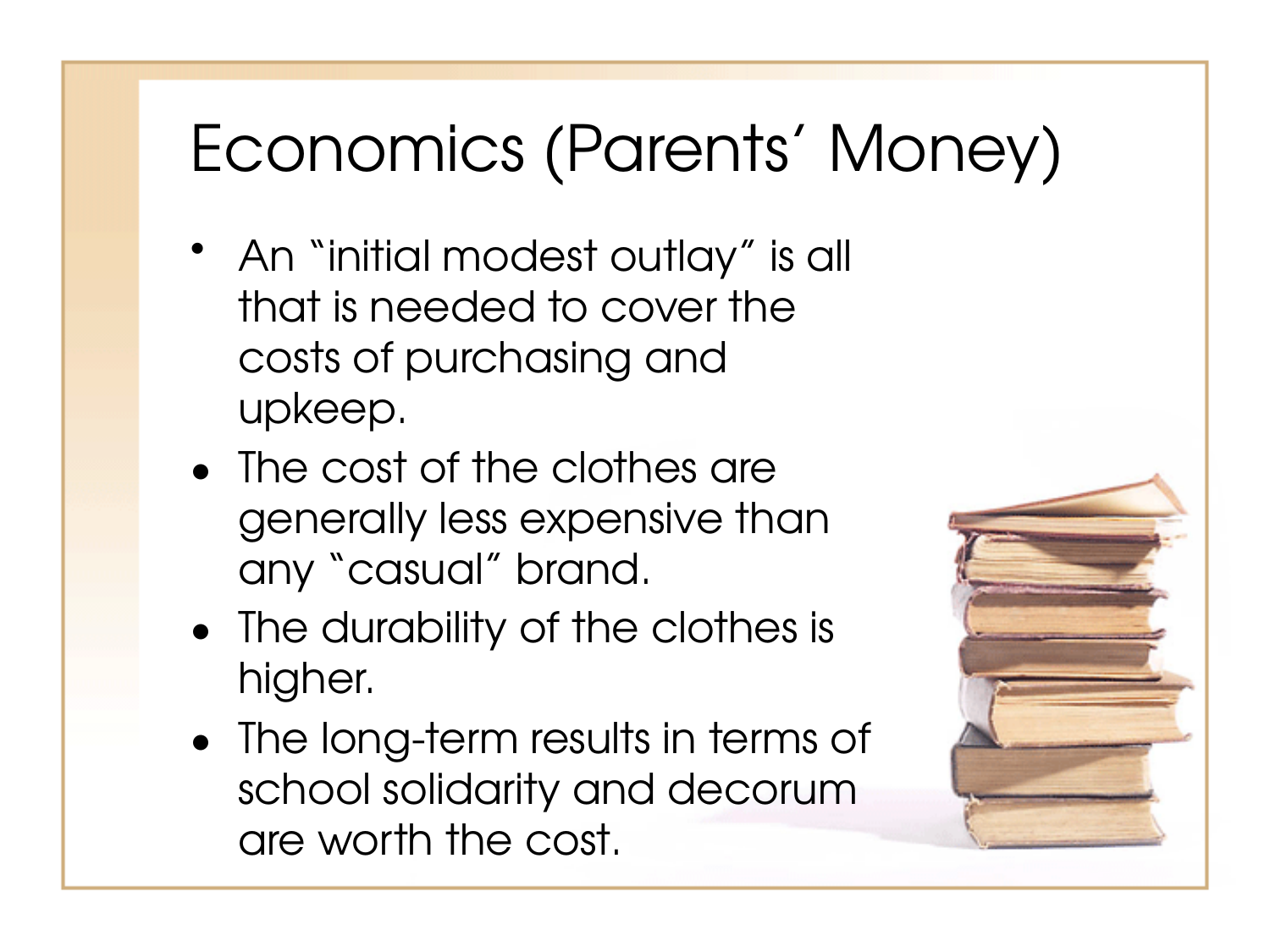

# Economics (Parents’ Money)
An “initial modest outlay” is all that is needed to cover the costs of purchasing and upkeep.
• 	The cost of the clothes are generally less expensive than any “casual” brand.
• 	The durability of the clothes is higher.
• 	The long-term results in terms of school solidarity and decorum are worth the cost.